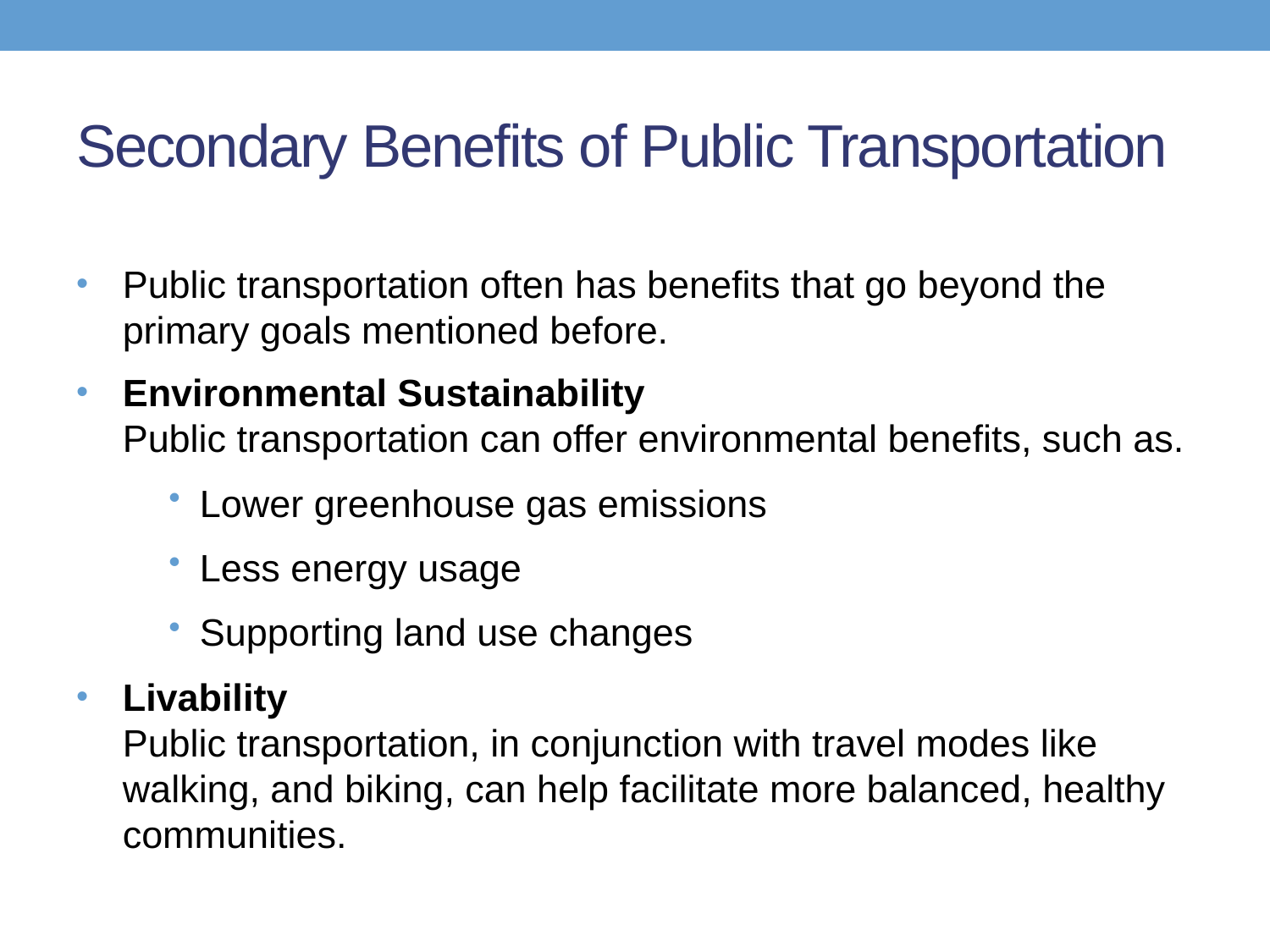

# Secondary Benefits of Public Transportation
Public transportation often has benefits that go beyond the primary goals mentioned before.
Environmental Sustainability
Public transportation can offer environmental benefits, such as.
Lower greenhouse gas emissions
Less energy usage
Supporting land use changes
Livability
Public transportation, in conjunction with travel modes like walking, and biking, can help facilitate more balanced, healthy communities.